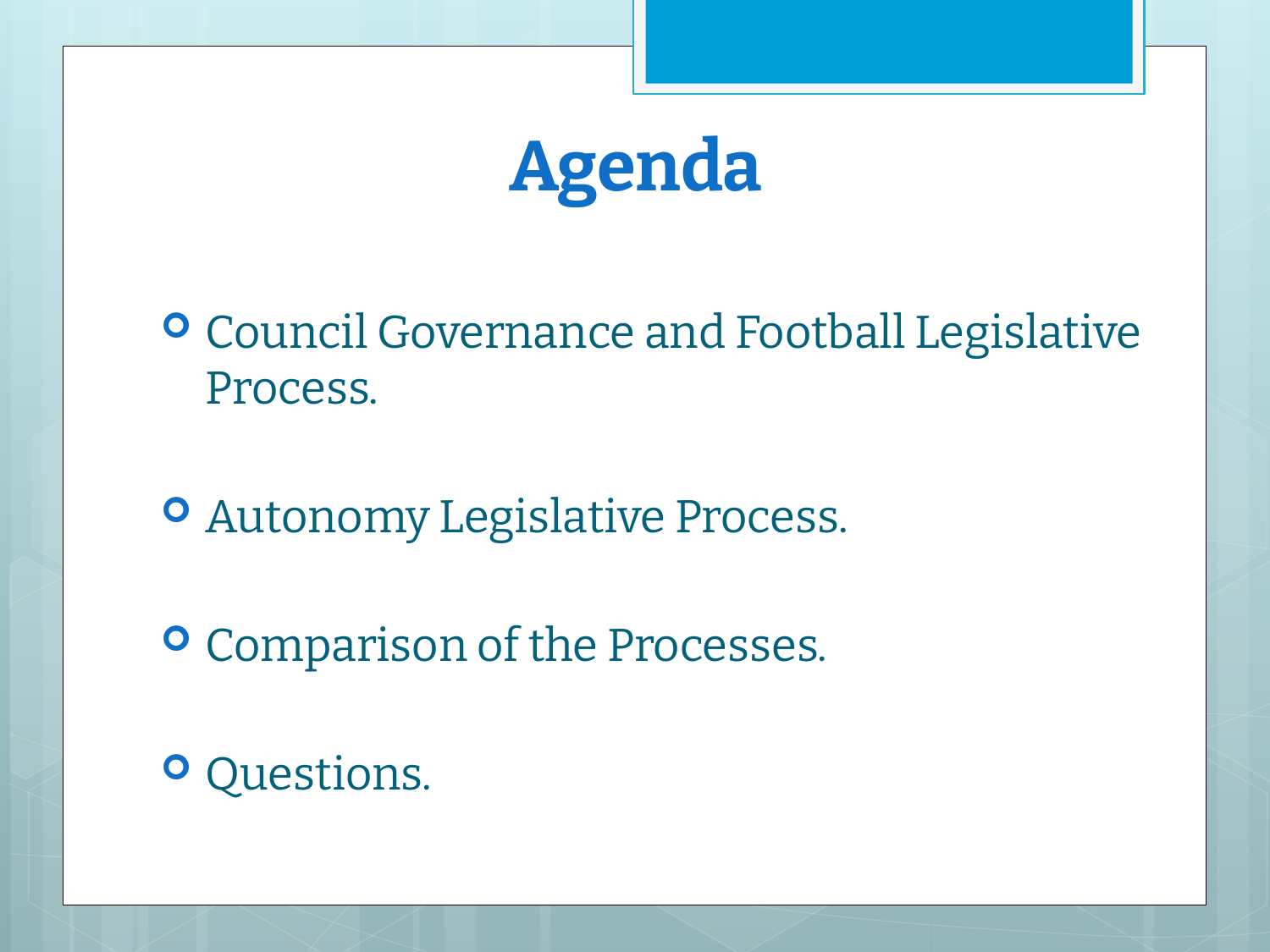

# Agenda
Council Governance and Football Legislative Process.

Autonomy Legislative Process.

Comparison of the Processes.

Questions.